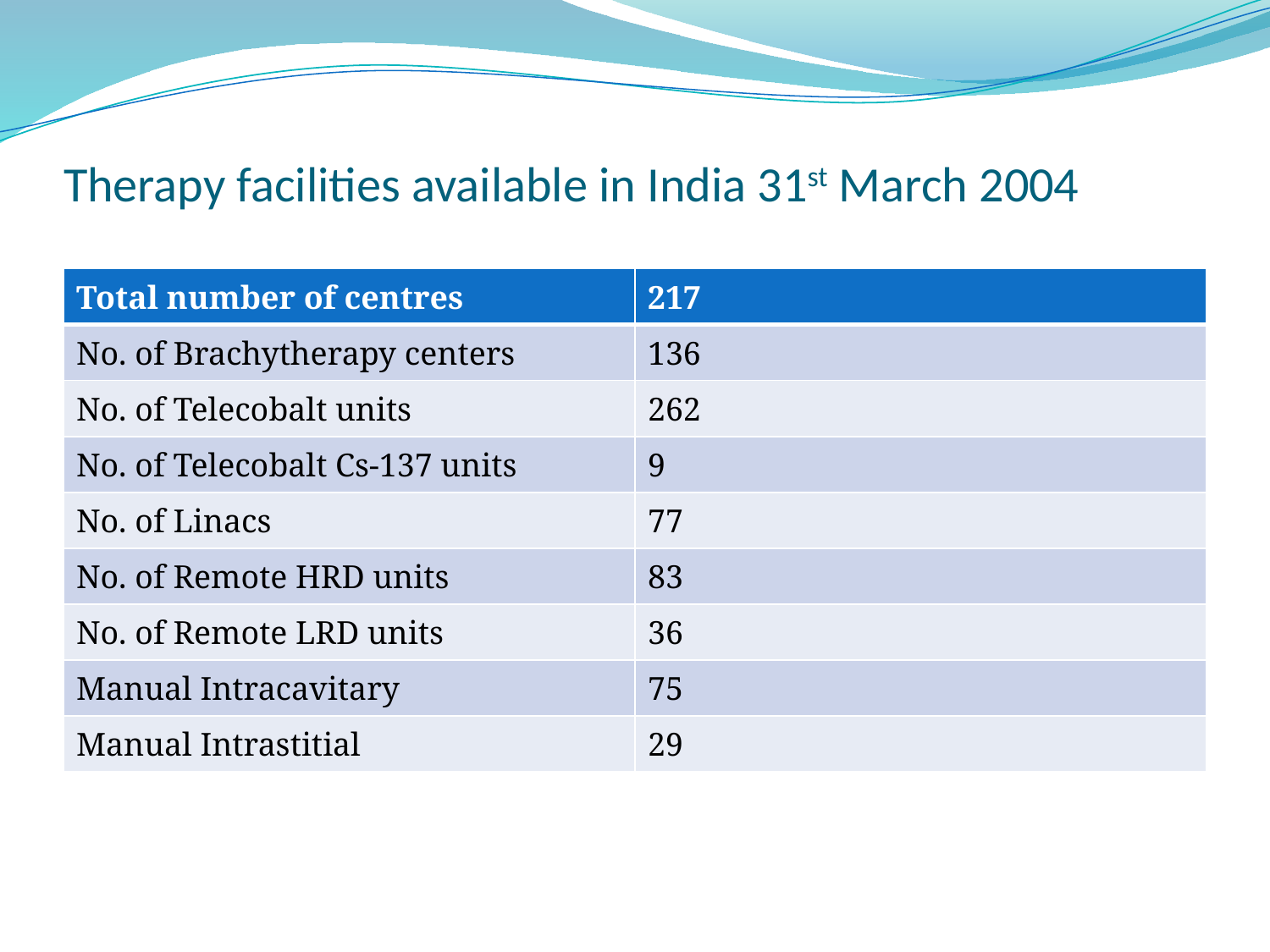

# Therapy facilities available in India 31st March 2004
| Total number of centres | 217 |
| --- | --- |
| No. of Brachytherapy centers | 136 |
| No. of Telecobalt units | 262 |
| No. of Telecobalt Cs-137 units | 9 |
| No. of Linacs | 77 |
| No. of Remote HRD units | 83 |
| No. of Remote LRD units | 36 |
| Manual Intracavitary | 75 |
| Manual Intrastitial | 29 |